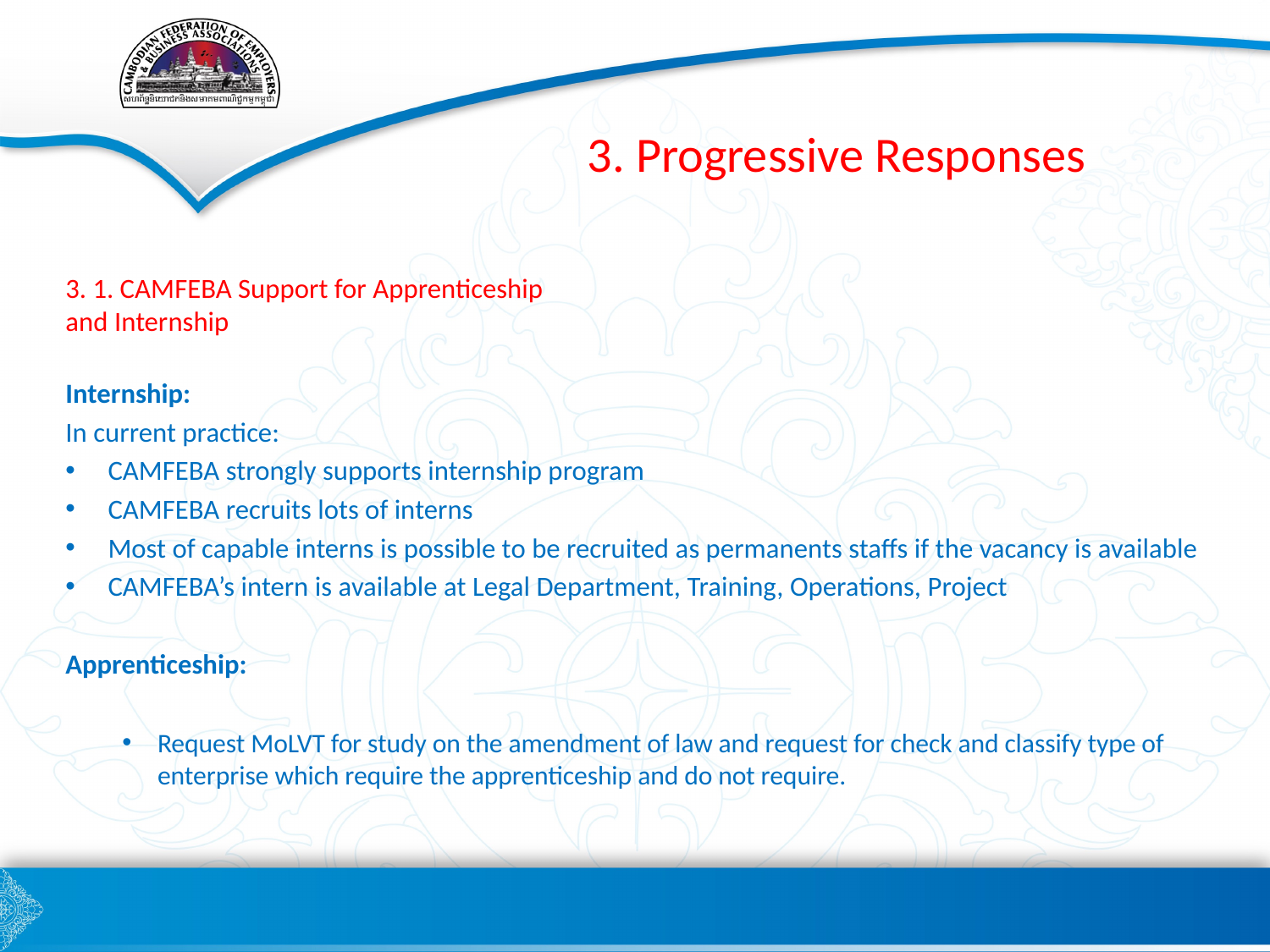

# 3. Progressive Responses
3. 1. CAMFEBA Support for Apprenticeship
and Internship
Internship:
In current practice:
CAMFEBA strongly supports internship program
CAMFEBA recruits lots of interns
Most of capable interns is possible to be recruited as permanents staffs if the vacancy is available
CAMFEBA’s intern is available at Legal Department, Training, Operations, Project

Apprenticeship:

Request MoLVT for study on the amendment of law and request for check and classify type of enterprise which require the apprenticeship and do not require.